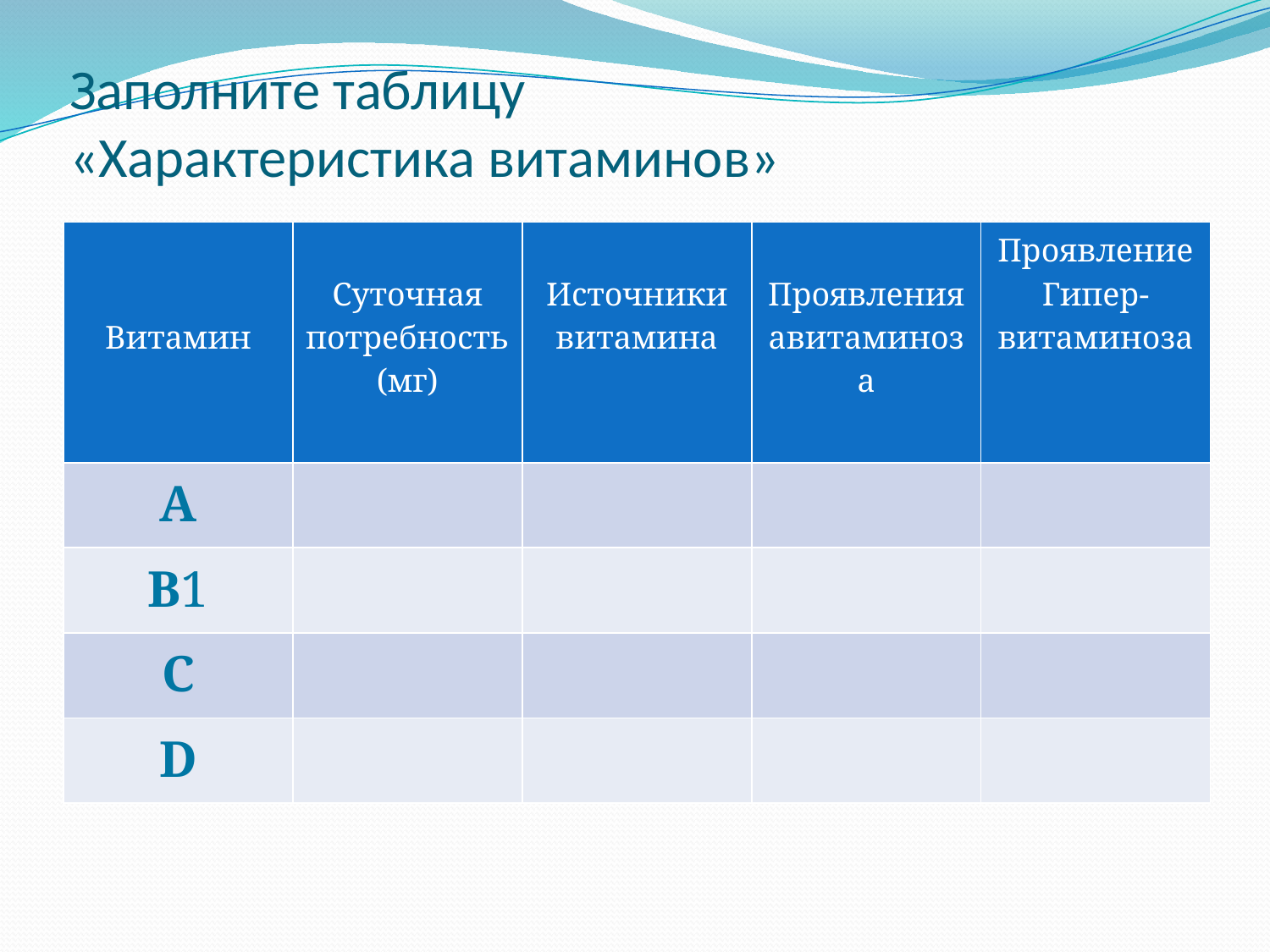

# Заполните таблицу «Характеристика витаминов»
| Витамин | Суточная потребность (мг) | Источники витамина | Проявления авитаминоза | Проявление Гипер- витаминоза |
| --- | --- | --- | --- | --- |
| А |  |  |  |  |
| В1 |  |  |  |  |
| С |  |  |  |  |
| D |  |  |  |  |